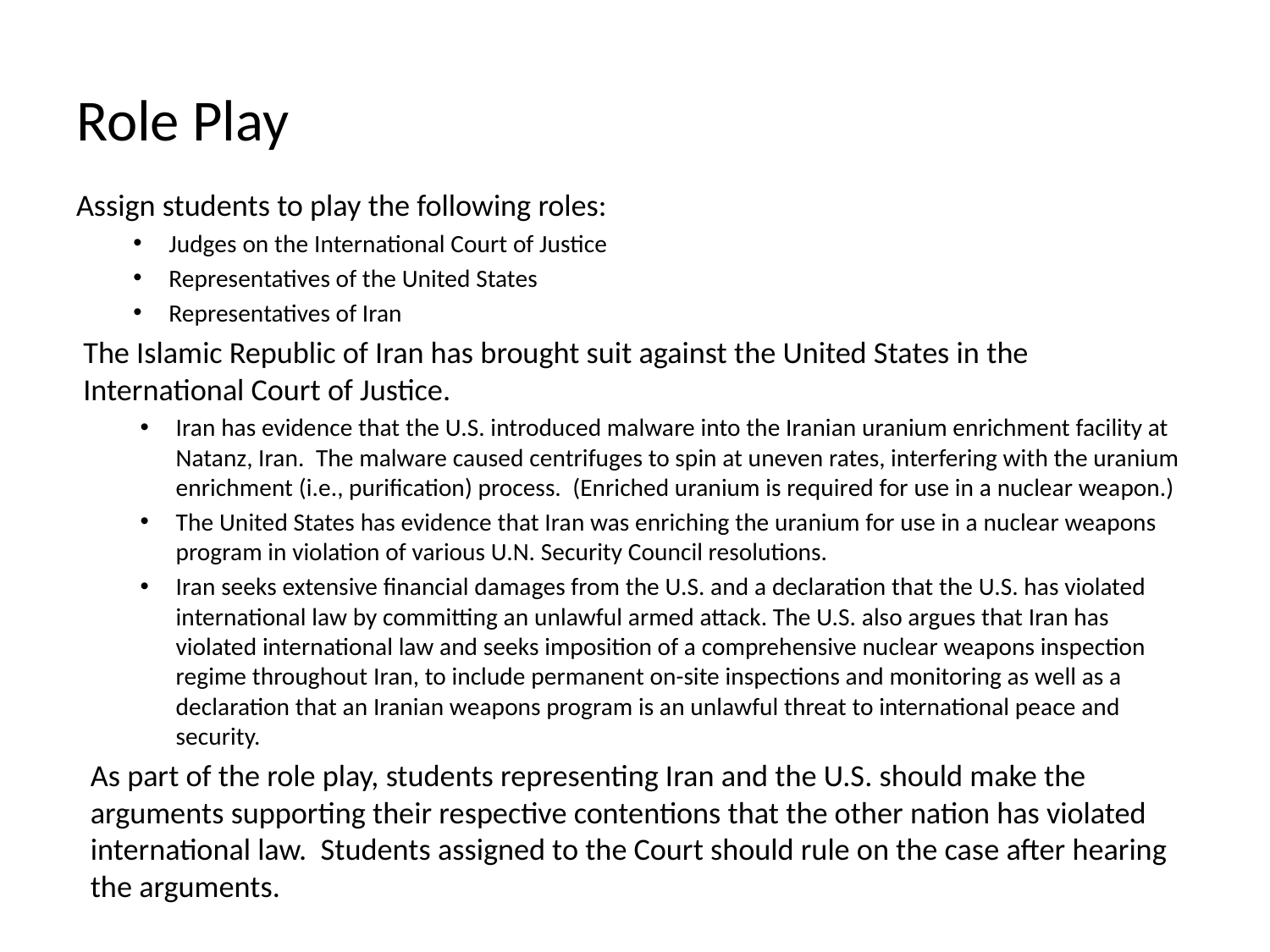

# Role Play
Assign students to play the following roles:
Judges on the International Court of Justice
Representatives of the United States
Representatives of Iran
The Islamic Republic of Iran has brought suit against the United States in the International Court of Justice.
Iran has evidence that the U.S. introduced malware into the Iranian uranium enrichment facility at Natanz, Iran.  The malware caused centrifuges to spin at uneven rates, interfering with the uranium enrichment (i.e., purification) process.  (Enriched uranium is required for use in a nuclear weapon.)
The United States has evidence that Iran was enriching the uranium for use in a nuclear weapons program in violation of various U.N. Security Council resolutions.
Iran seeks extensive financial damages from the U.S. and a declaration that the U.S. has violated international law by committing an unlawful armed attack. The U.S. also argues that Iran has violated international law and seeks imposition of a comprehensive nuclear weapons inspection regime throughout Iran, to include permanent on-site inspections and monitoring as well as a declaration that an Iranian weapons program is an unlawful threat to international peace and security.
As part of the role play, students representing Iran and the U.S. should make the arguments supporting their respective contentions that the other nation has violated international law.  Students assigned to the Court should rule on the case after hearing the arguments.